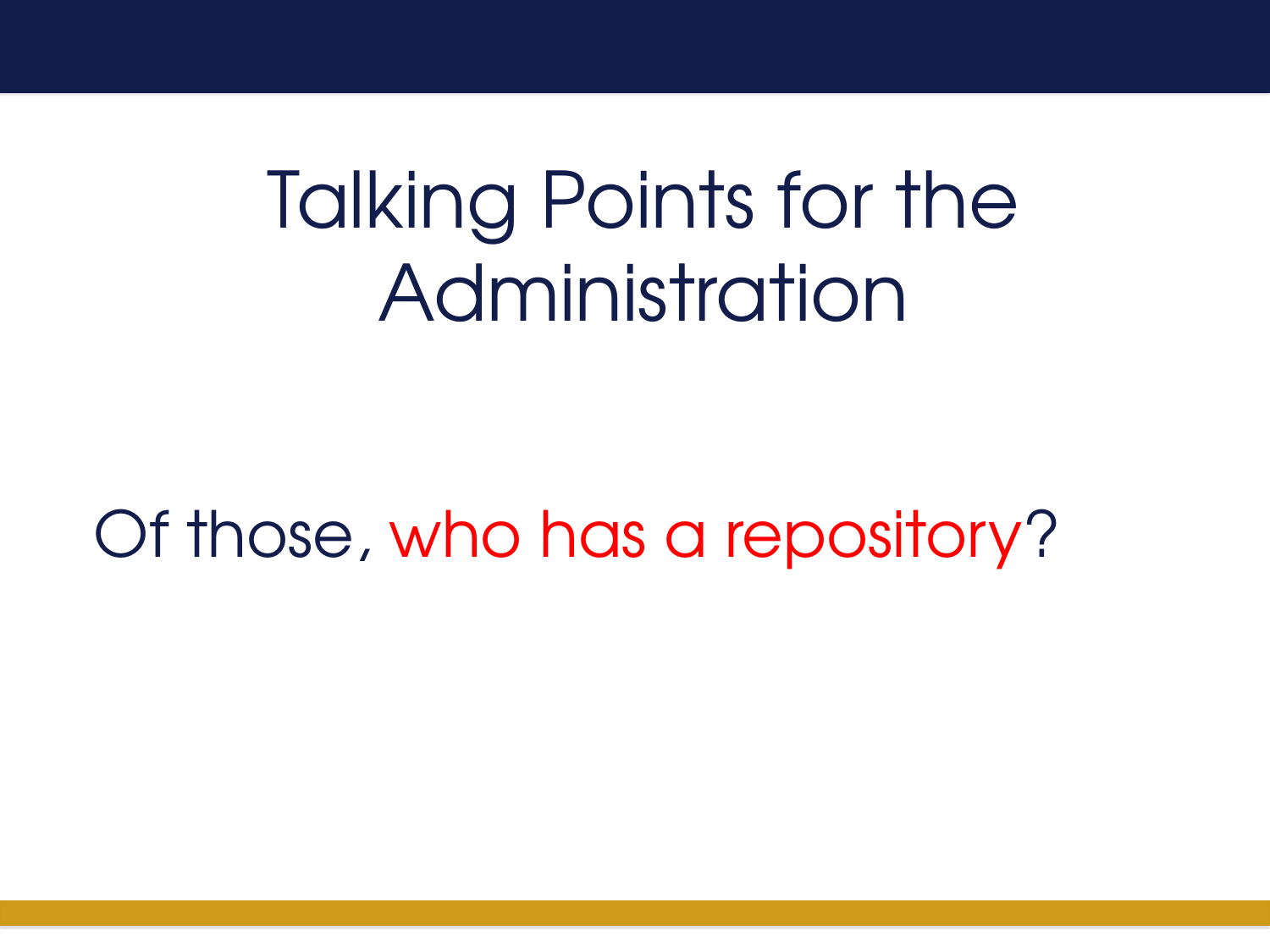

# Talking Points for the Administration
Of those, who has a repository?